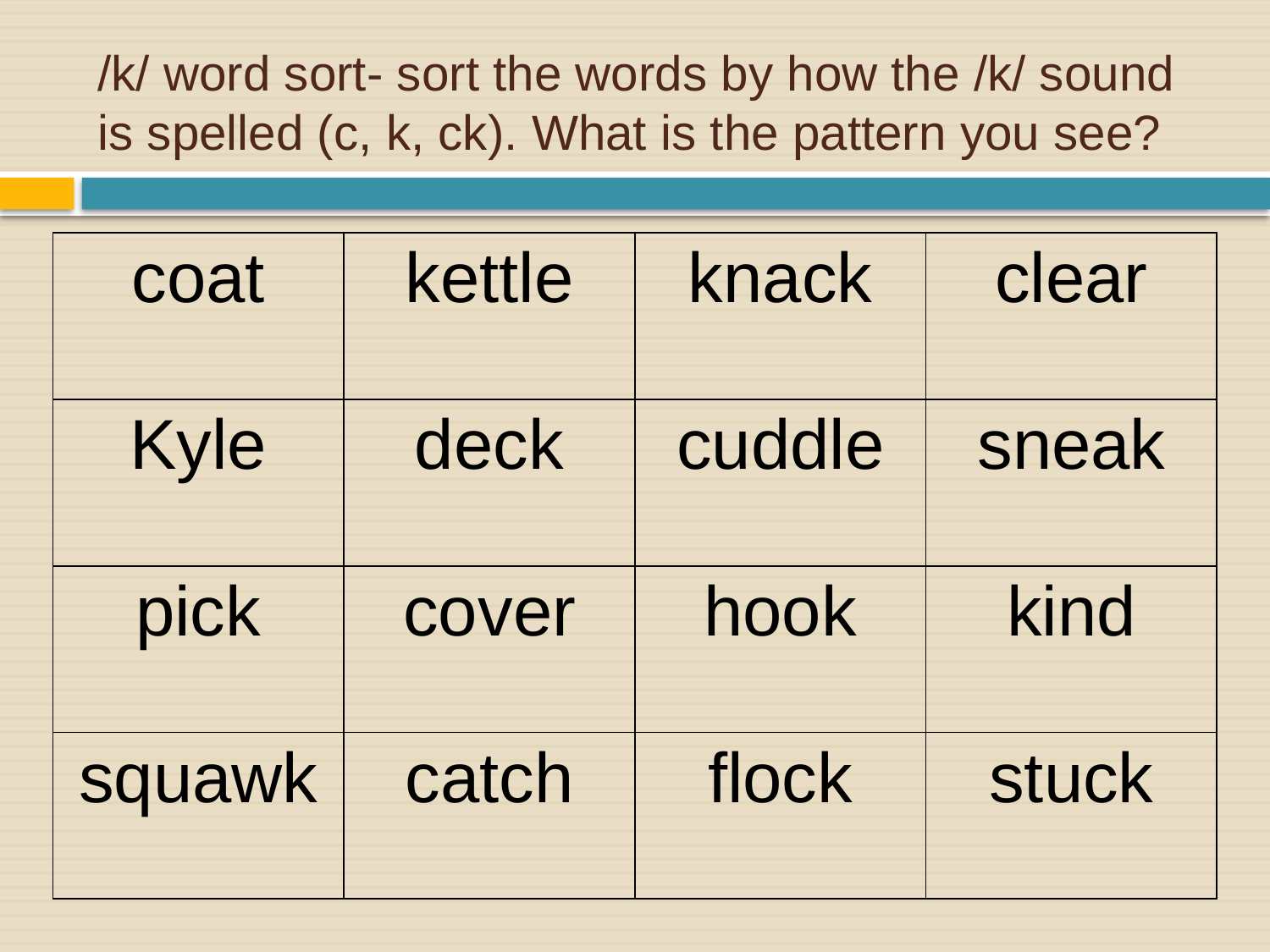

# /k/ word sort- sort the words by how the /k/ sound is spelled (c, k, ck). What is the pattern you see?
| coat | kettle | knack | clear |
| --- | --- | --- | --- |
| Kyle | deck | cuddle | sneak |
| pick | cover | hook | kind |
| squawk | catch | flock | stuck |